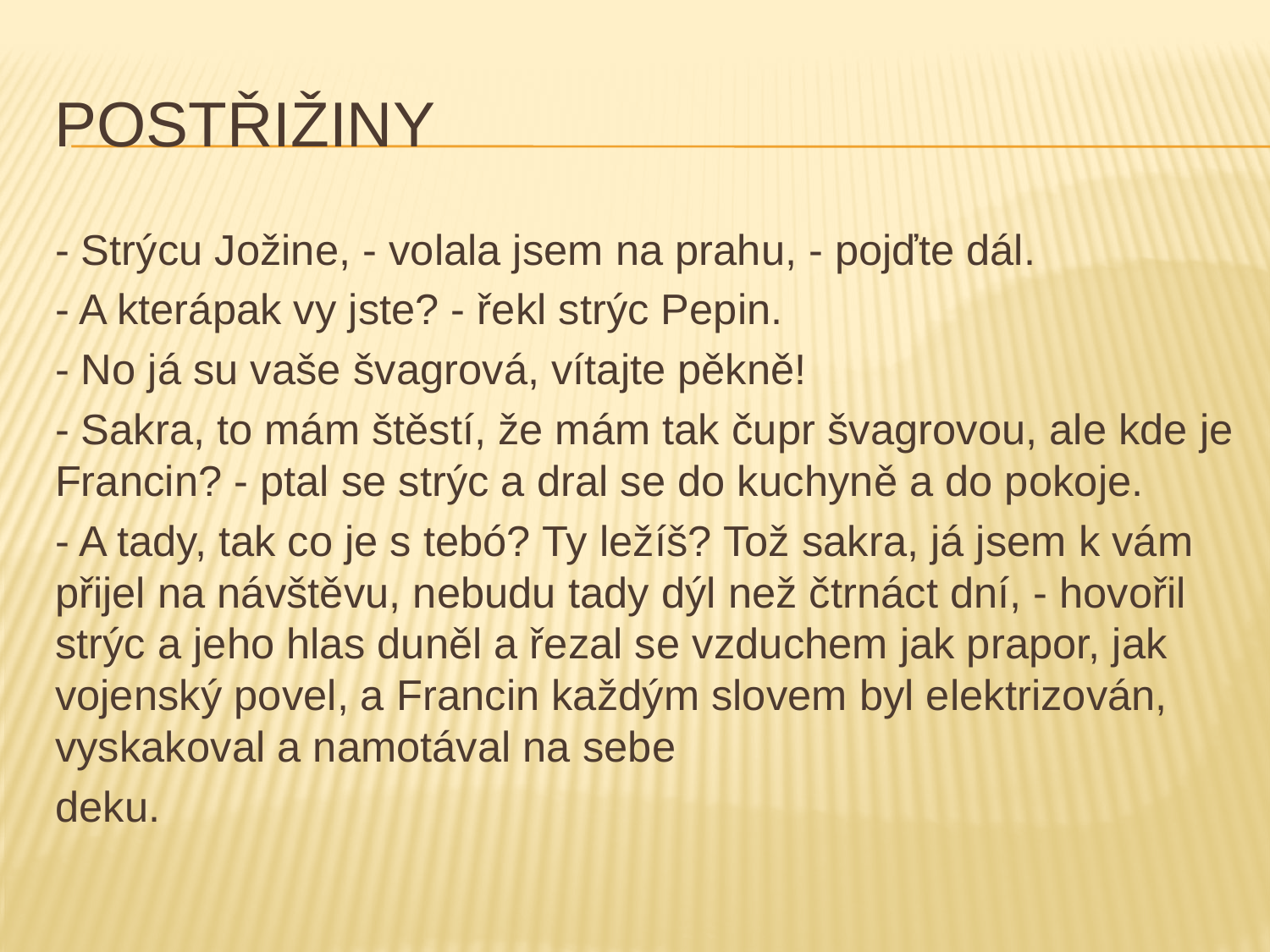

# Postřižiny
- Strýcu Jožine, - volala jsem na prahu, - pojďte dál.
- A kterápak vy jste? - řekl strýc Pepin.
- No já su vaše švagrová, vítajte pěkně!
- Sakra, to mám štěstí, že mám tak čupr švagrovou, ale kde je Francin? - ptal se strýc a dral se do kuchyně a do pokoje.
- A tady, tak co je s tebó? Ty ležíš? Tož sakra, já jsem k vám přijel na návštěvu, nebudu tady dýl než čtrnáct dní, - hovořil strýc a jeho hlas duněl a řezal se vzduchem jak prapor, jak vojenský povel, a Francin každým slovem byl elektrizován, vyskakoval a namotával na sebe
deku.